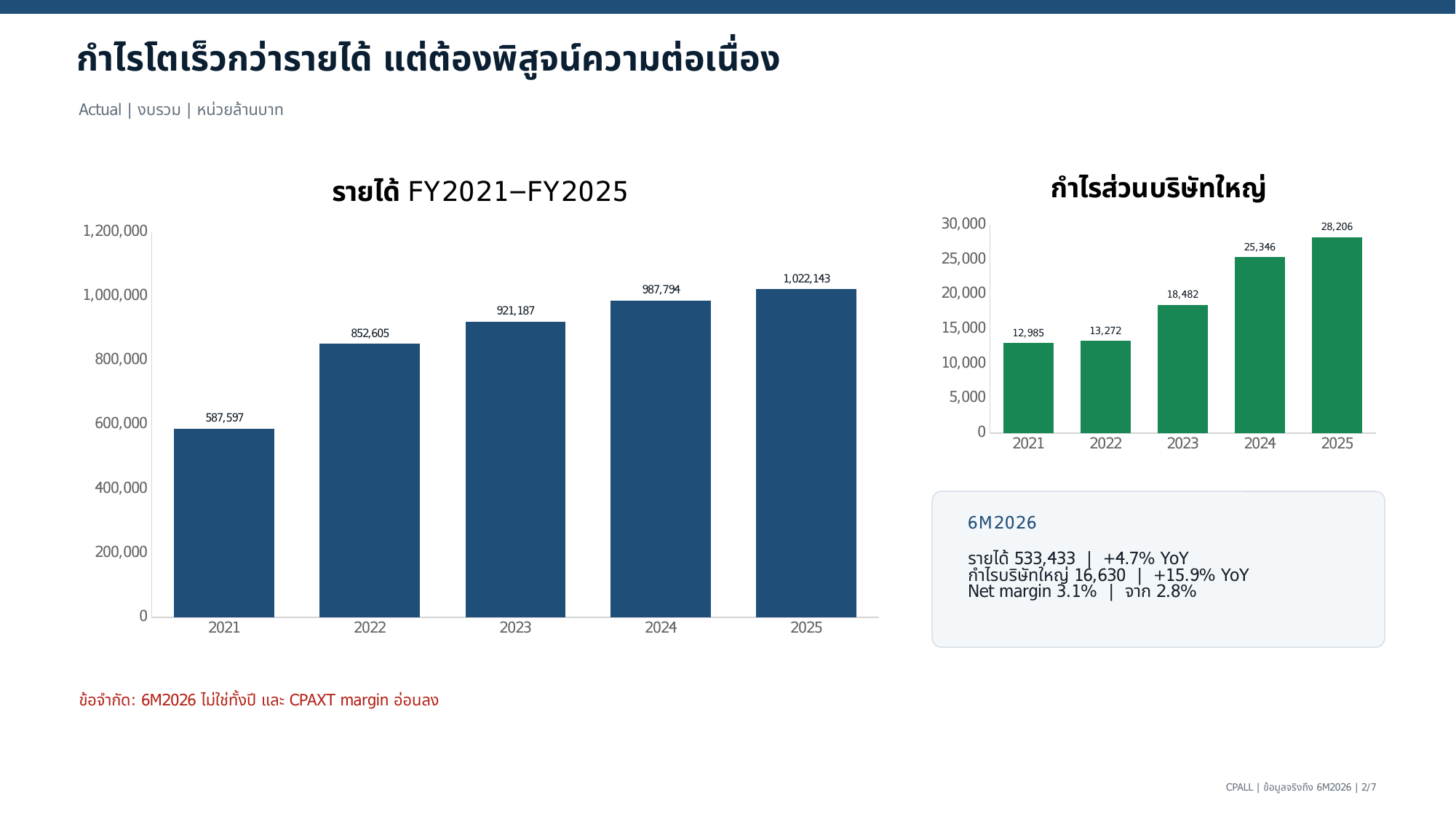

กำไรโตเร็วกว่ารายได้ แต่ต้องพิสูจน์ความต่อเนื่อง
Actual | งบรวม | หน่วยล้านบาท

### Chart: รายได้ FY2021–FY2025

| Category |  |
|---|---|
| 2021 | 587597.0 |
| 2022 | 852605.0 |
| 2023 | 921187.0 |
| 2024 | 987794.0 |
| 2025 | 1022143.0 |

### Chart: กำไรส่วนบริษัทใหญ่

| Category |  |
|---|---|
| 2021 | 12985.0 |
| 2022 | 13272.0 |
| 2023 | 18482.0 |
| 2024 | 25346.0 |
| 2025 | 28206.0 |
6M2026
รายได้ 533,433  |  +4.7% YoY
กำไรบริษัทใหญ่ 16,630  |  +15.9% YoY
Net margin 3.1%  |  จาก 2.8%
ข้อจำกัด: 6M2026 ไม่ใช่ทั้งปี และ CPAXT margin อ่อนลง
CPALL | ข้อมูลจริงถึง 6M2026 | 2/7